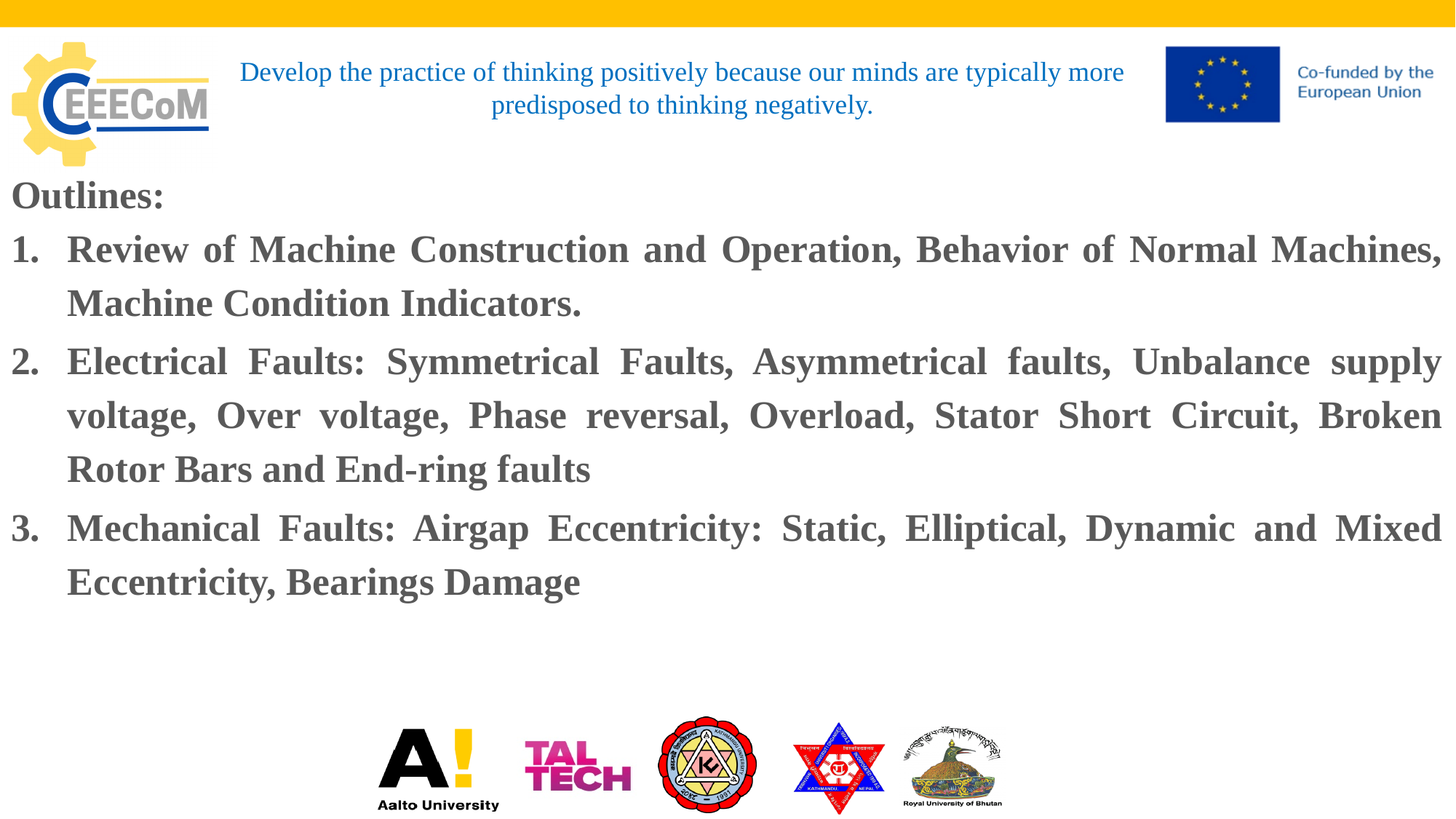

# Develop the practice of thinking positively because our minds are typically more predisposed to thinking negatively.
Outlines:
Review of Machine Construction and Operation, Behavior of Normal Machines, Machine Condition Indicators.
Electrical Faults: Symmetrical Faults, Asymmetrical faults, Unbalance supply voltage, Over voltage, Phase reversal, Overload, Stator Short Circuit, Broken Rotor Bars and End-ring faults
Mechanical Faults: Airgap Eccentricity: Static, Elliptical, Dynamic and Mixed Eccentricity, Bearings Damage